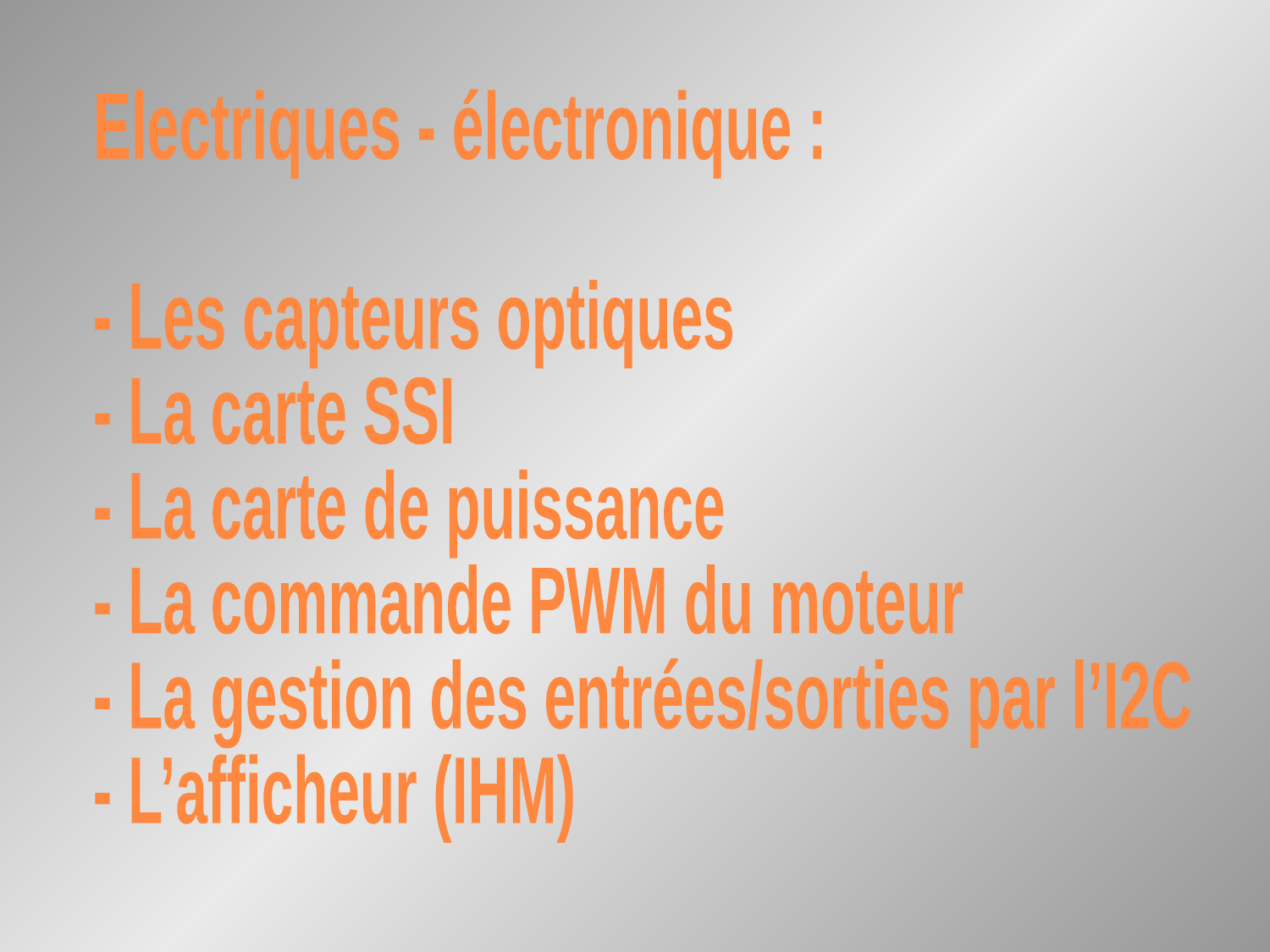

Electriques - électronique :

	- Les capteurs optiques
	- La carte SSI
	- La carte de puissance
	- La commande PWM du moteur
	- La gestion des entrées/sorties par l’I2C
	- L’afficheur (IHM)